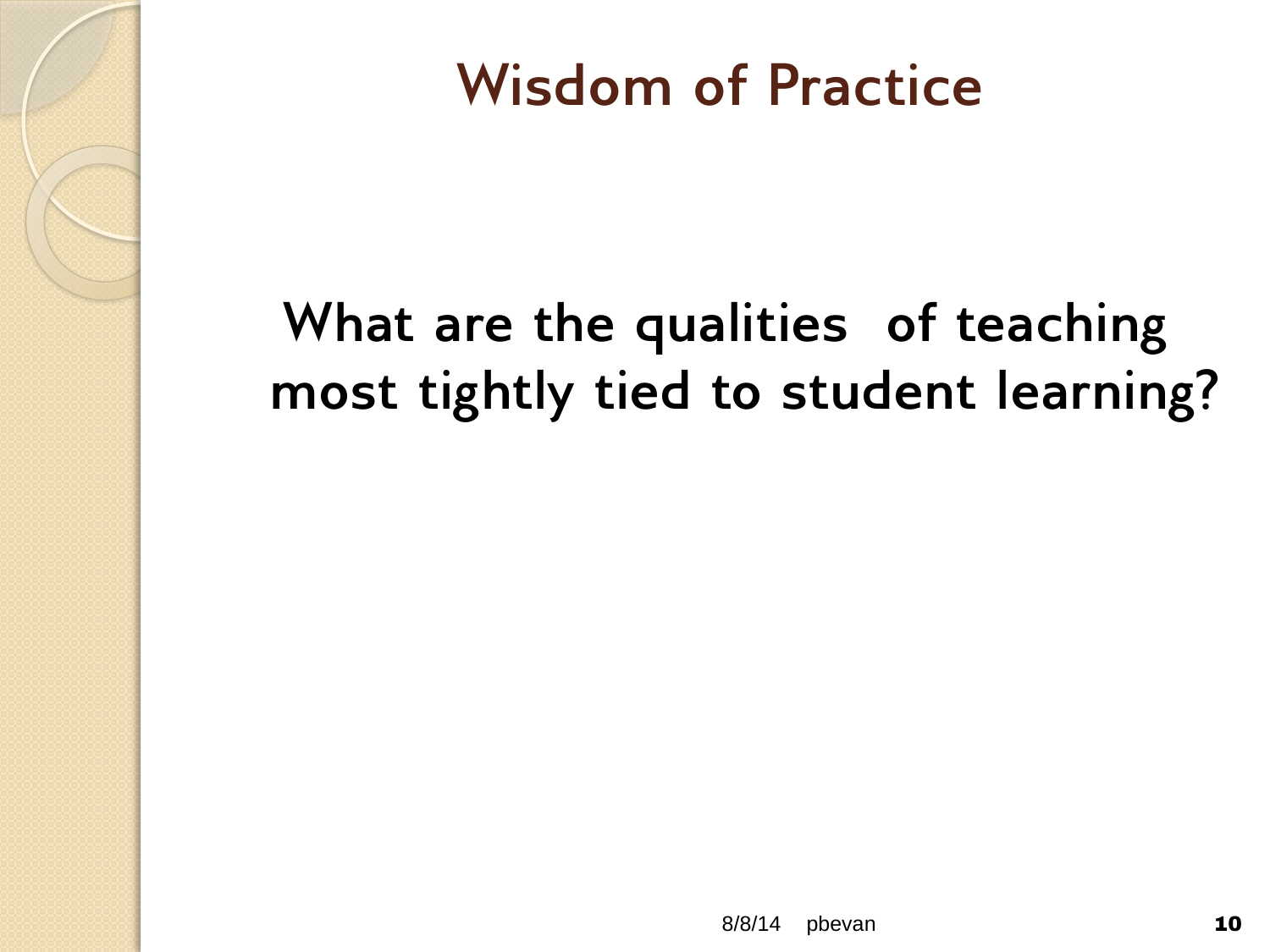

# Wisdom of Practice

What are the qualities  of teaching most tightly tied to student learning?
8/8/14
pbevan
10